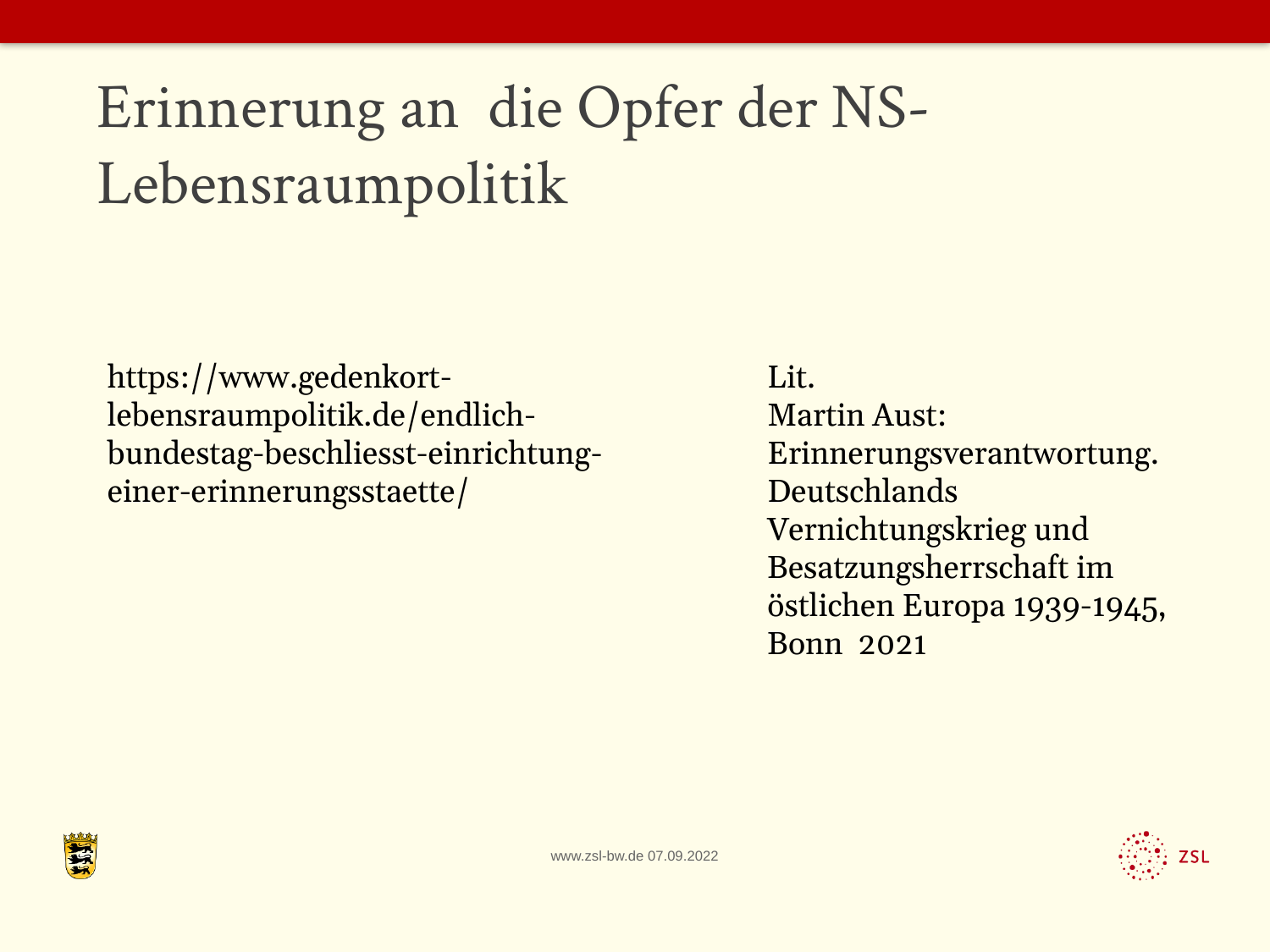

Erinnerung an  die Opfer der NS-Lebensraumpolitik
https://www.gedenkort-lebensraumpolitik.de/endlich-bundestag-beschliesst-einrichtung-einer-erinnerungsstaette/
Lit.
Martin Aust: Erinnerungsverantwortung. Deutschlands Vernichtungskrieg und Besatzungsherrschaft im östlichen Europa 1939-1945, Bonn  2021